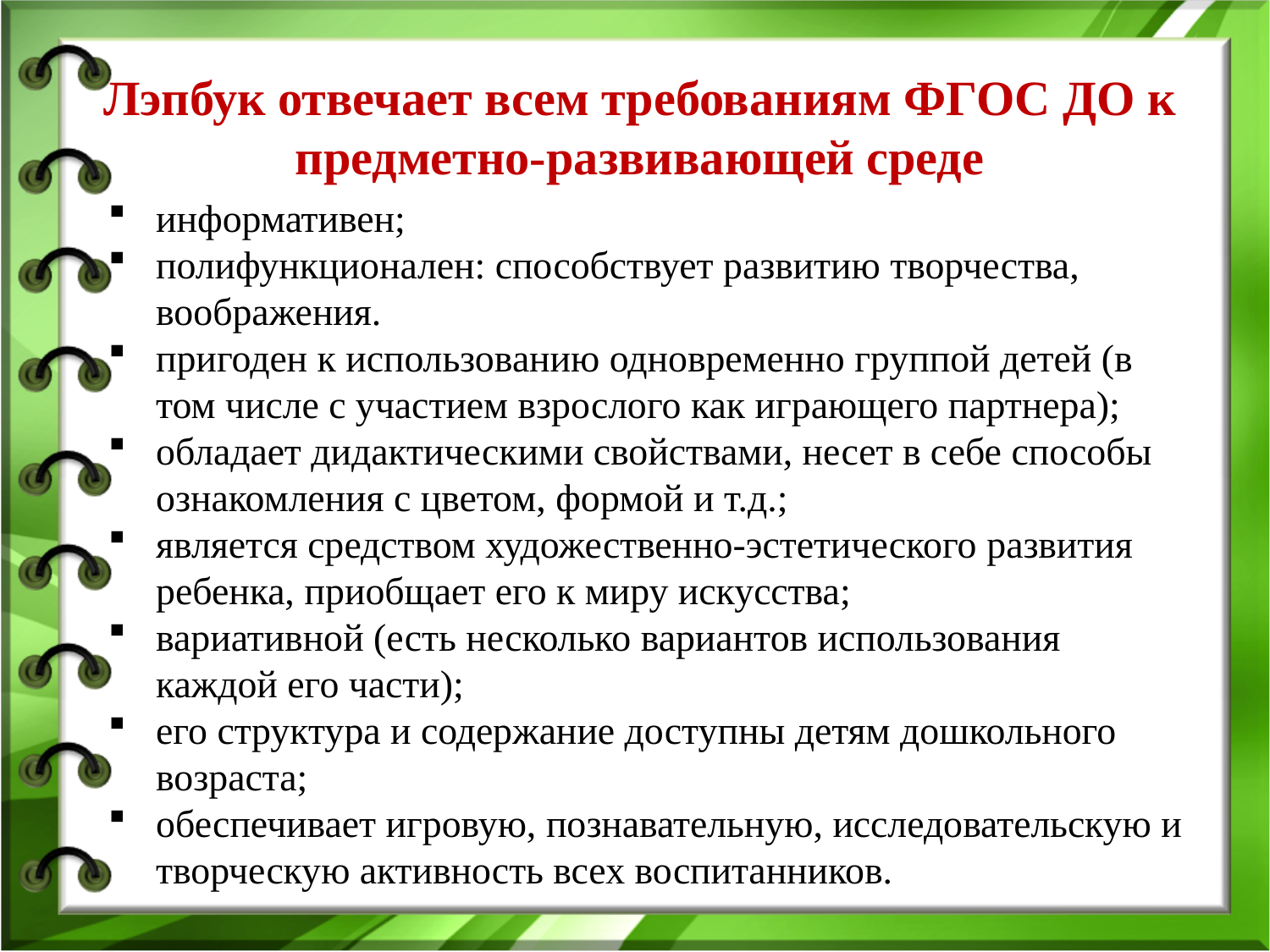

Лэпбук отвечает всем требованиям ФГОС ДО к предметно-развивающей среде

информативен;
полифункционален: способствует развитию творчества, воображения.
пригоден к использованию одновременно группой детей (в том числе с участием взрослого как играющего партнера);
обладает дидактическими свойствами, несет в себе способы ознакомления с цветом, формой и т.д.;
является средством художественно-эстетического развития ребенка, приобщает его к миру искусства;
вариативной (есть несколько вариантов использования каждой его части);
его структура и содержание доступны детям дошкольного возраста;
обеспечивает игровую, познавательную, исследовательскую и творческую активность всех воспитанников.